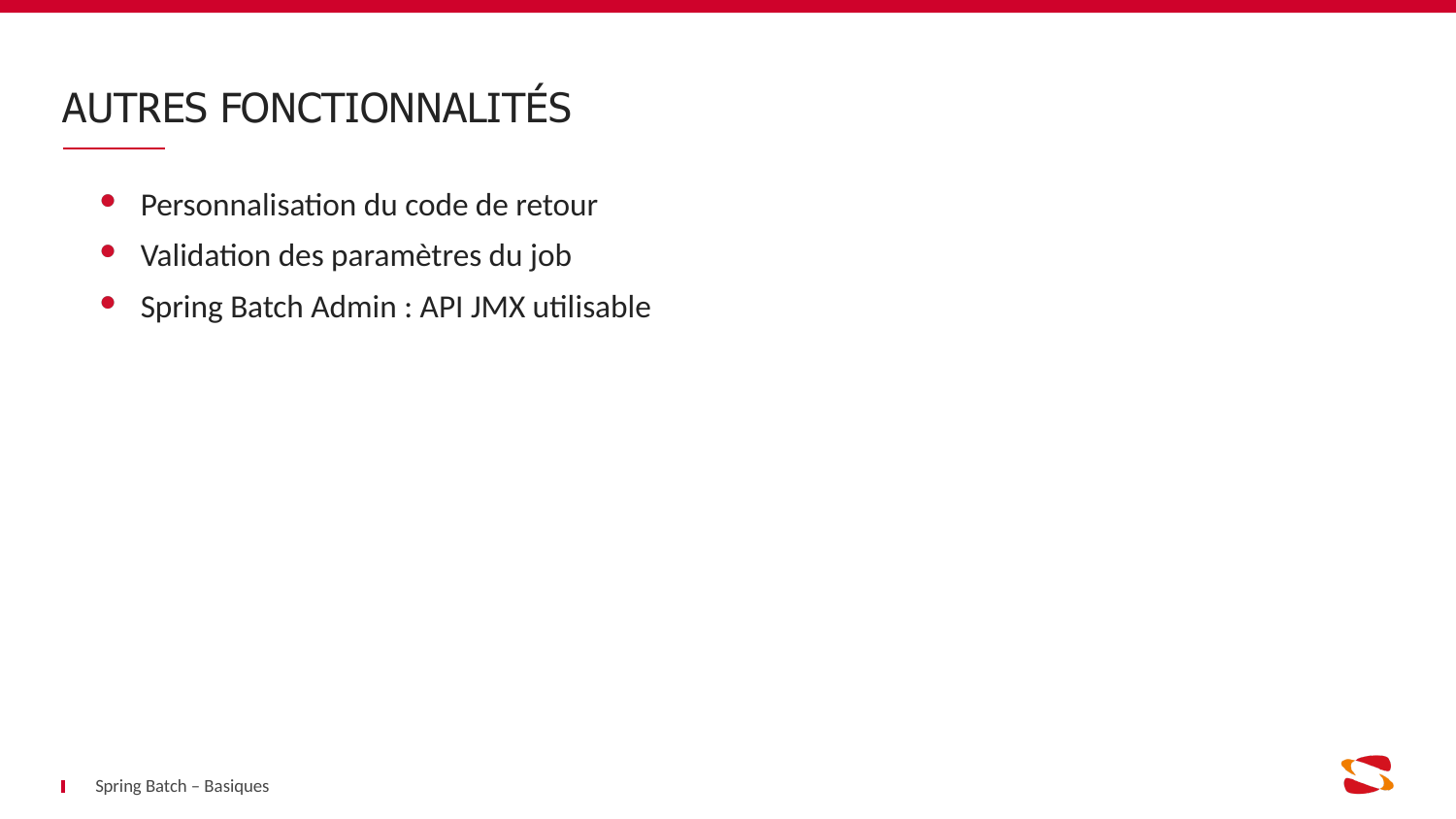

# Autres fonctionnalités
Personnalisation du code de retour
Validation des paramètres du job
Spring Batch Admin : API JMX utilisable

Spring Batch – Basiques